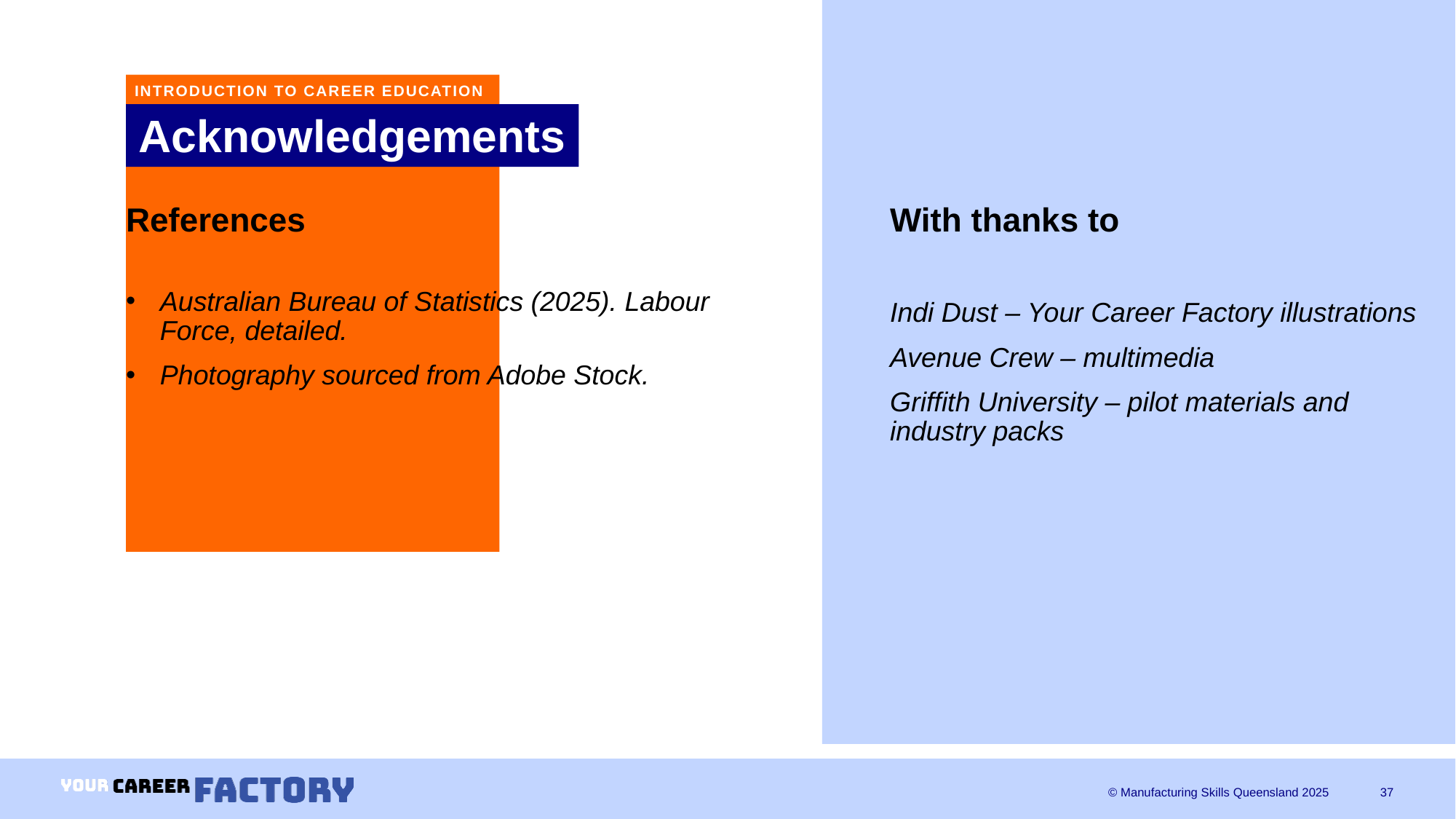

INTRODUCTION TO CAREER EDUCATION
# Acknowledgements
With thanks to

Indi Dust – Your Career Factory illustrations
Avenue Crew – multimedia
Griffith University – pilot materials and industry packs
References
Australian Bureau of Statistics (2025). Labour Force, detailed.
Photography sourced from Adobe Stock.